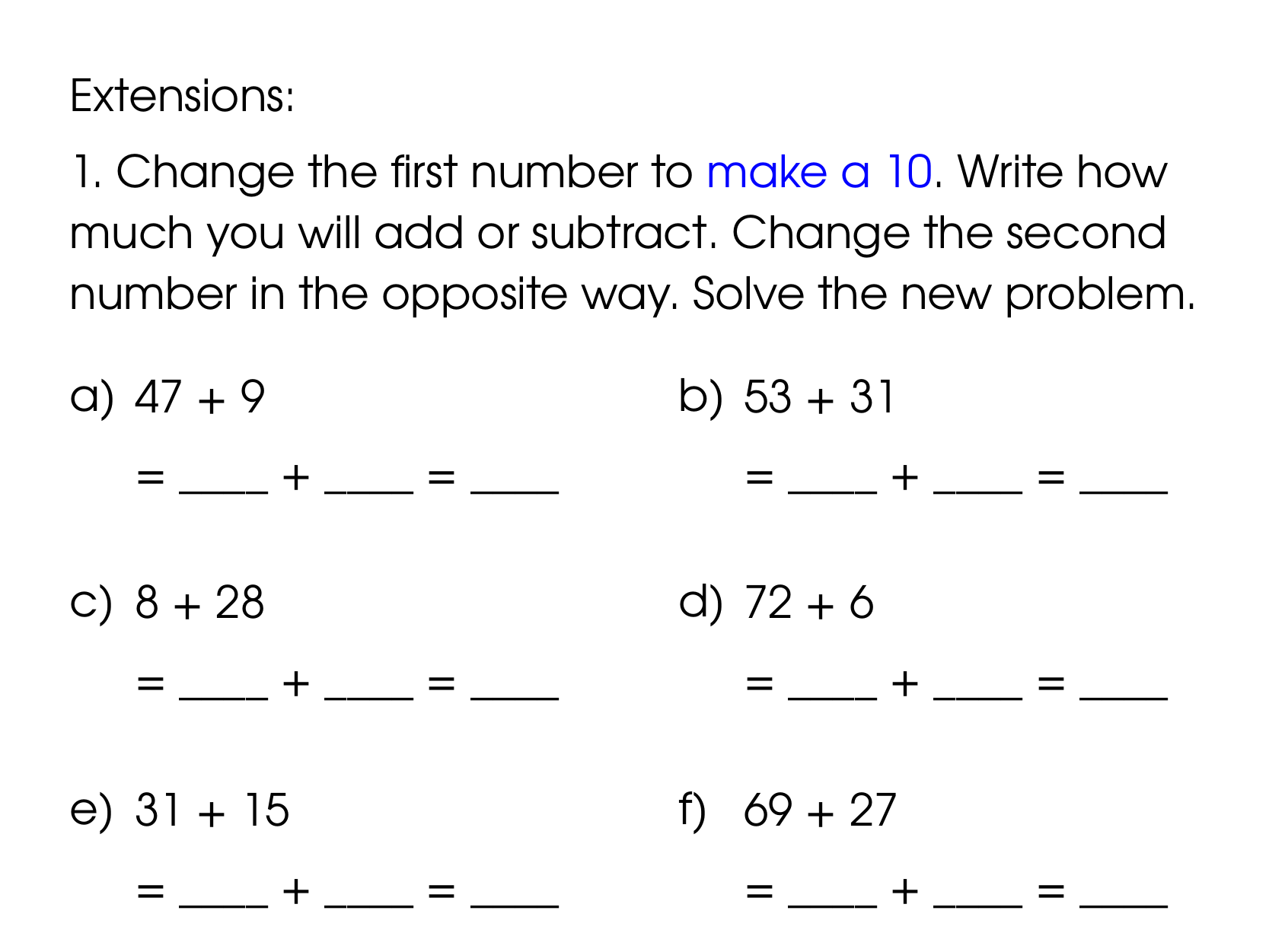

Extensions:
1. Change the first number to make a 10. Write how much you will add or subtract. Change the second number in the opposite way. Solve the new problem.
a)
47 + 9
= ____ + ____ = ____
b)
53 + 31
= ____ + ____ = ____
c)
8 + 28
= ____ + ____ = ____
d)
72 + 6
= ____ + ____ = ____
e)
31 + 15
= ____ + ____ = ____
f)
69 + 27
= ____ + ____ = ____